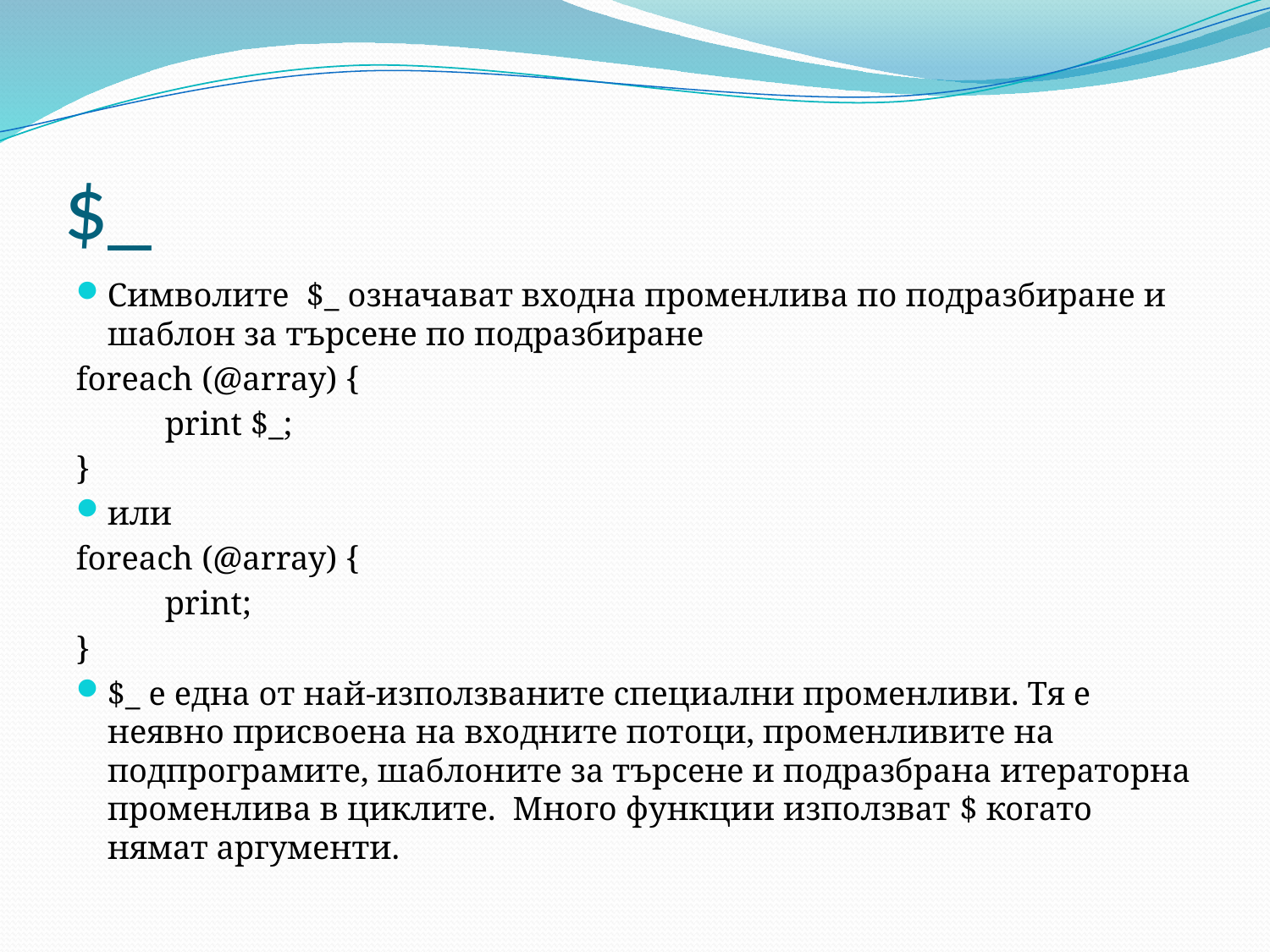

# $_
Символите  $_ означават входна променлива по подразбиране и шаблон за търсене по подразбиране
foreach (@array) {
	print $_;
}
или
foreach (@array) {
	print;
}
$_ е една от най-използваните специални променливи. Тя е неявно присвоена на входните потоци, променливите на подпрограмите, шаблоните за търсене и подразбрана итераторна променлива в циклите.  Много функции използват $ когато нямат аргументи.